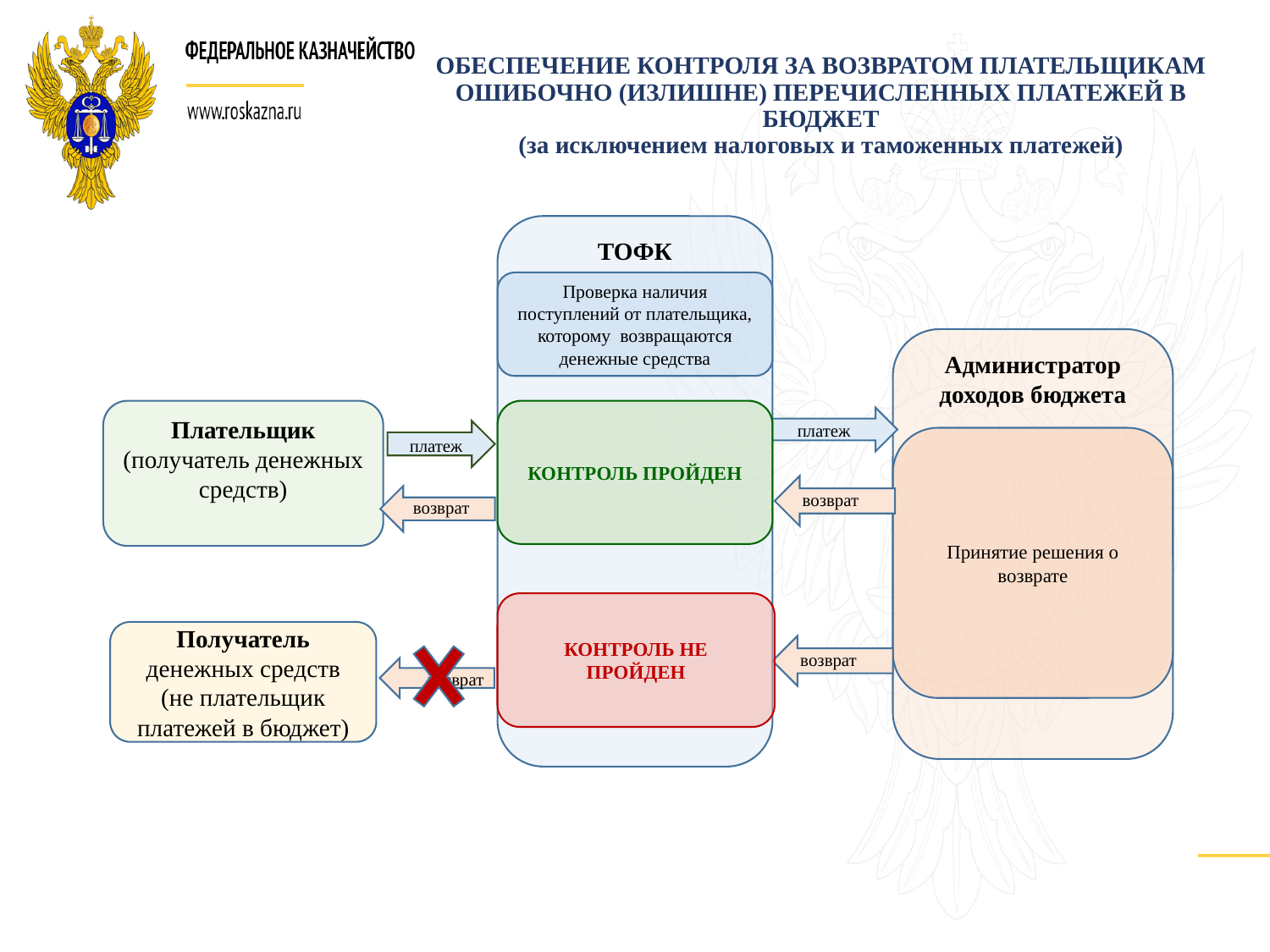

# ОБЕСПЕЧЕНИЕ КОНТРОЛЯ ЗА ВОЗВРАТОМ ПЛАТЕЛЬЩИКАМ ОШИБОЧНО (ИЗЛИШНЕ) ПЕРЕЧИСЛЕННЫХ ПЛАТЕЖЕЙ В БЮДЖЕТ (за исключением налоговых и таможенных платежей)
ТОФК
Проверка наличия поступлений от плательщика, которому  возвращаются денежные средства
Администратор доходов бюджета
Плательщик (получатель денежных средств)
КОНТРОЛЬ ПРОЙДЕН

платеж

Принятие решения о возврате
платеж

возврат

возврат
КОНТРОЛЬ НЕ ПРОЙДЕН
Получатель денежных средств (не плательщик платежей в бюджет)

возврат

возврат